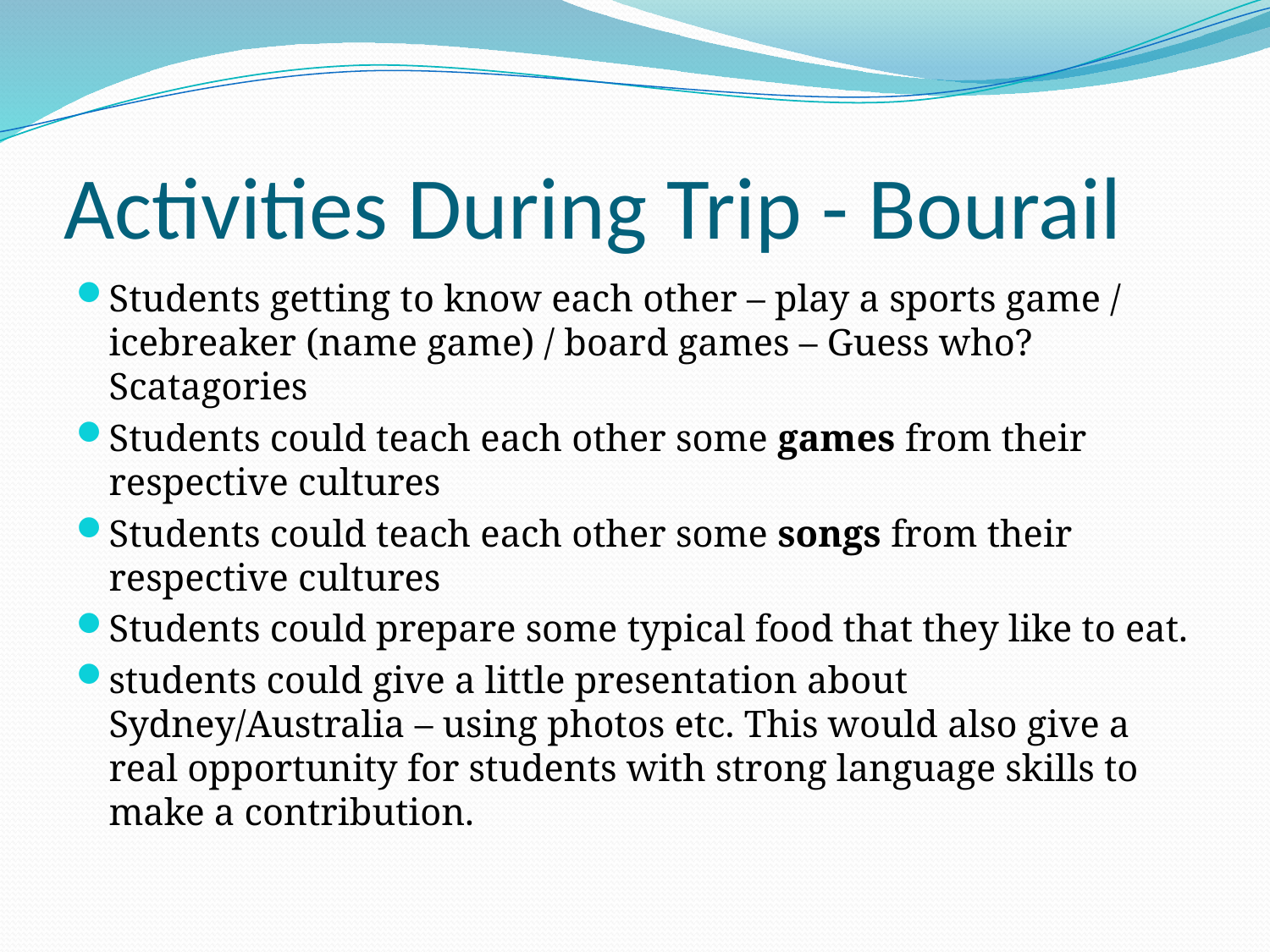

# Activities During Trip - Bourail
Students getting to know each other – play a sports game / icebreaker (name game) / board games – Guess who? Scatagories
Students could teach each other some games from their respective cultures
Students could teach each other some songs from their respective cultures
Students could prepare some typical food that they like to eat.
students could give a little presentation about Sydney/Australia – using photos etc. This would also give a real opportunity for students with strong language skills to make a contribution.